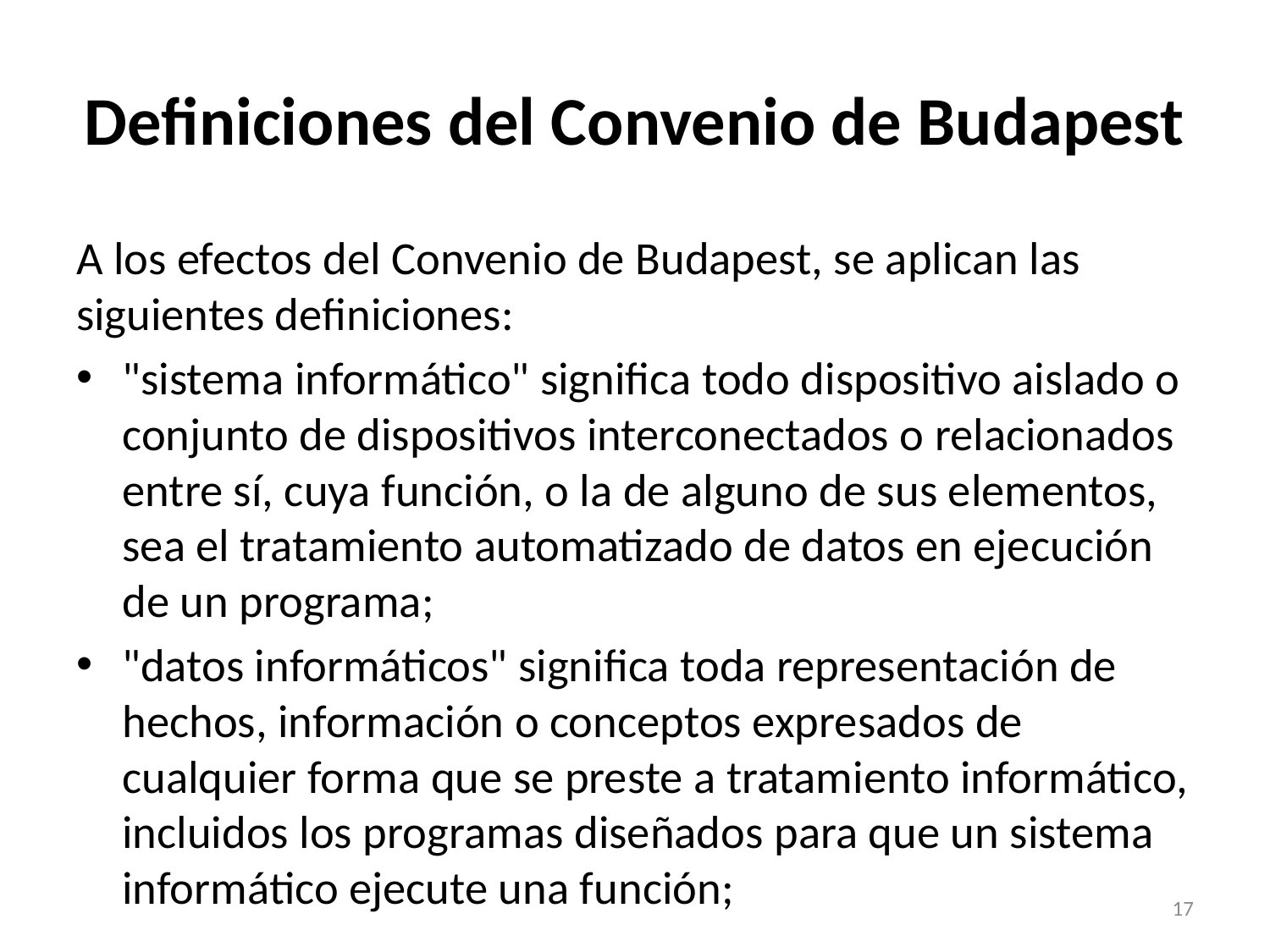

# Definiciones del Convenio de Budapest
A los efectos del Convenio de Budapest, se aplican las siguientes definiciones:
"sistema informático" significa todo dispositivo aislado o conjunto de dispositivos interconectados o relacionados entre sí, cuya función, o la de alguno de sus elementos, sea el tratamiento automatizado de datos en ejecución de un programa;
"datos informáticos" significa toda representación de hechos, información o conceptos expresados de cualquier forma que se preste a tratamiento informático, incluidos los programas diseñados para que un sistema informático ejecute una función;

17